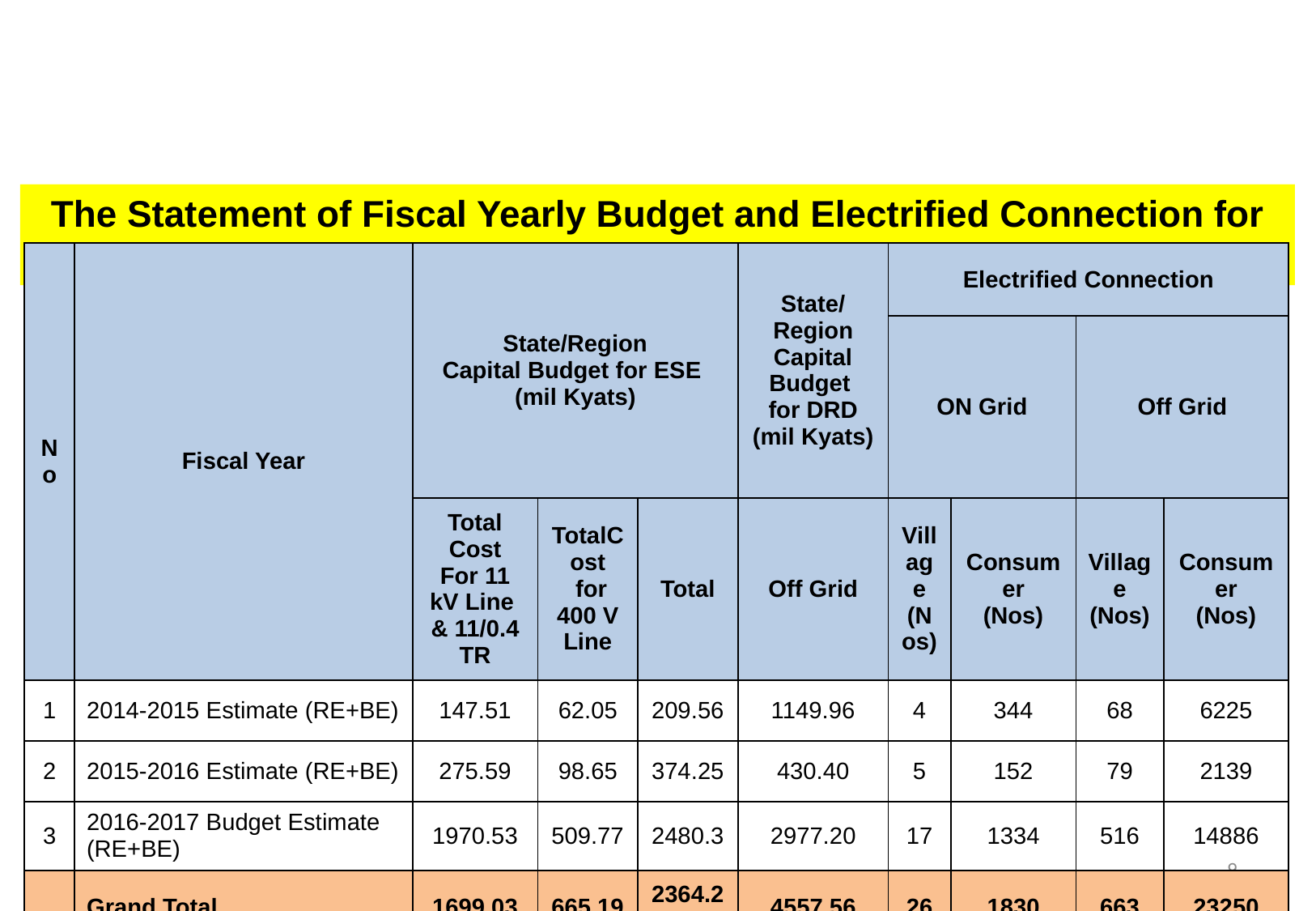

The Statement of Fiscal Yearly Budget and Electrified Connection for Chin State
| No | Fiscal Year | State/Region Capital Budget for ESE (mil Kyats) |  |  | State/Region Capital Budget for DRD (mil Kyats) | Electrified Connection |  |  |  |
| --- | --- | --- | --- | --- | --- | --- | --- | --- | --- |
|  |  |  |  |  |  | ON Grid |  | Off Grid |  |
|  |  | Total Cost For 11 kV Line & 11/0.4 TR | TotalCost for 400 V Line | Total | Off Grid | Village (Nos) | Consumer (Nos) | Village (Nos) | Consumer (Nos) |
| 1 | 2014-2015 Estimate (RE+BE) | 147.51 | 62.05 | 209.56 | 1149.96 | 4 | 344 | 68 | 6225 |
| 2 | 2015-2016 Estimate (RE+BE) | 275.59 | 98.65 | 374.25 | 430.40 | 5 | 152 | 79 | 2139 |
| 3 | 2016-2017 Budget Estimate (RE+BE) | 1970.53 | 509.77 | 2480.3 | 2977.20 | 17 | 1334 | 516 | 14886 |
|  | Grand Total | 1699.03 | 665.19 | 2364.23 | 4557.56 | 26 | 1830 | 663 | 23250 |
9